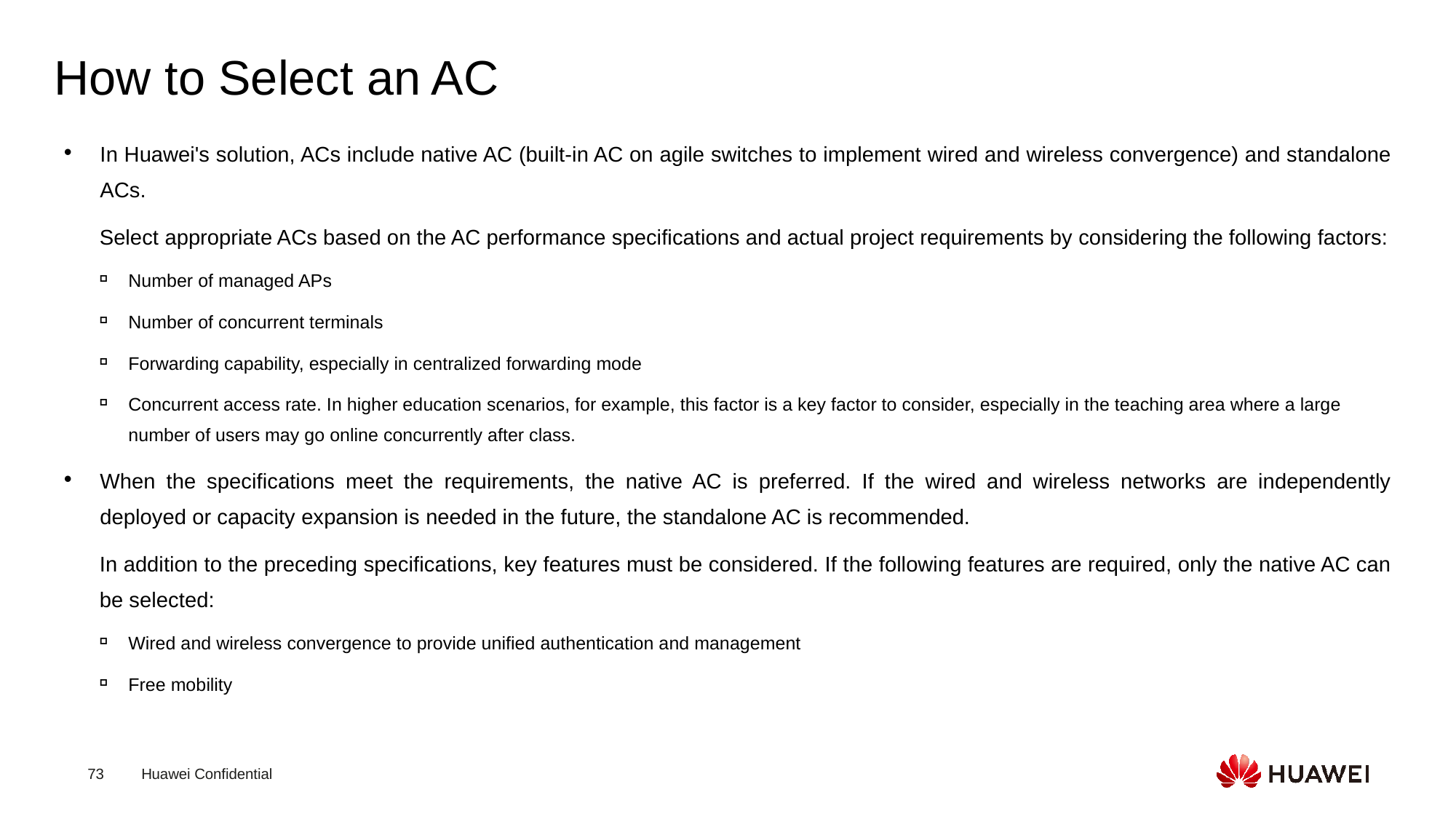

# How to Select an AC
In Huawei's solution, ACs include native AC (built-in AC on agile switches to implement wired and wireless convergence) and standalone ACs.
Select appropriate ACs based on the AC performance specifications and actual project requirements by considering the following factors:
Number of managed APs
Number of concurrent terminals
Forwarding capability, especially in centralized forwarding mode
Concurrent access rate. In higher education scenarios, for example, this factor is a key factor to consider, especially in the teaching area where a large number of users may go online concurrently after class.
When the specifications meet the requirements, the native AC is preferred. If the wired and wireless networks are independently deployed or capacity expansion is needed in the future, the standalone AC is recommended.
In addition to the preceding specifications, key features must be considered. If the following features are required, only the native AC can be selected:
Wired and wireless convergence to provide unified authentication and management
Free mobility